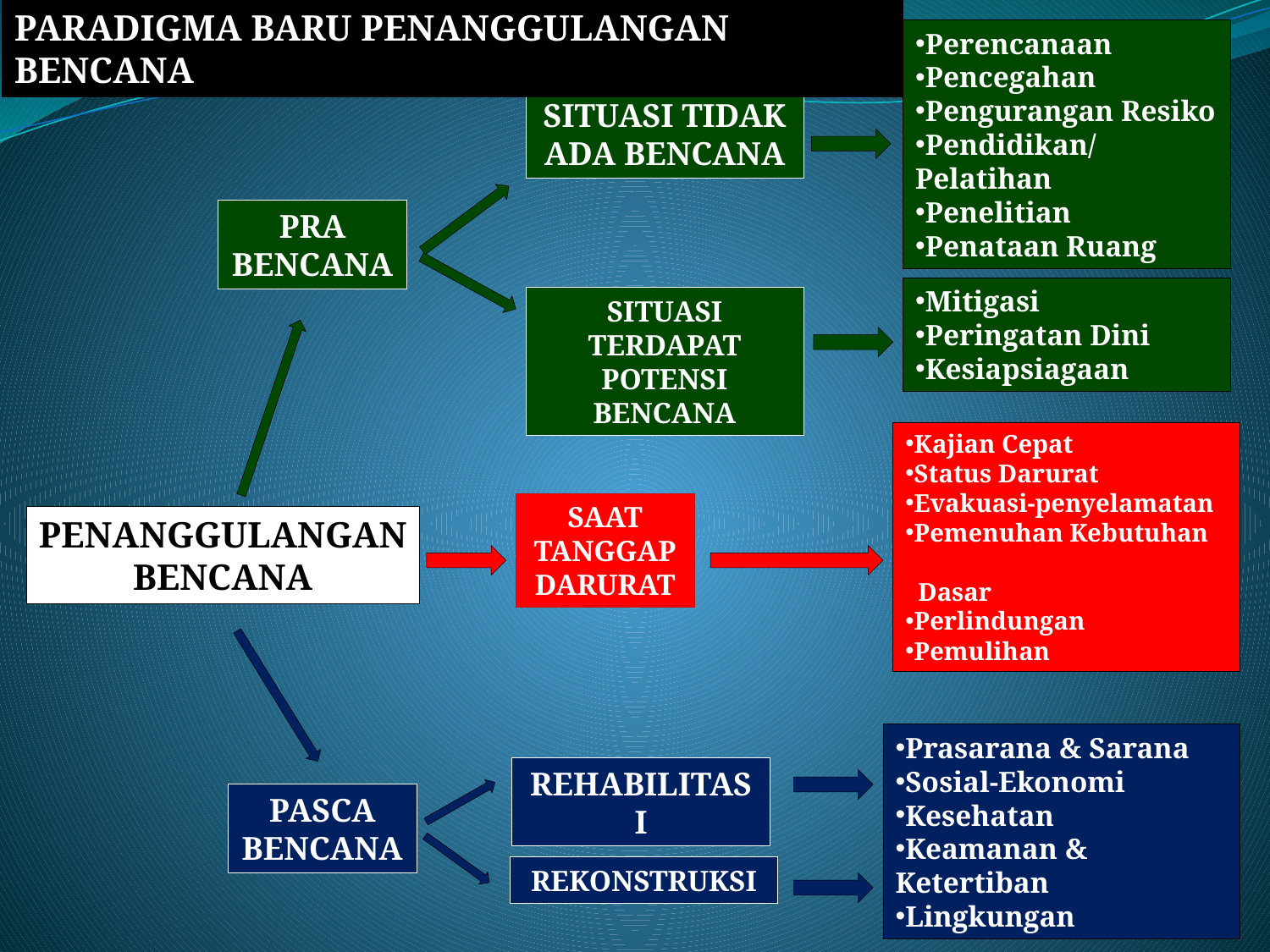

PARADIGMA BARU PENANGGULANGAN BENCANA
Perencanaan
Pencegahan
Pengurangan Resiko
Pendidikan/Pelatihan
Penelitian
Penataan Ruang
SITUASI TIDAK ADA BENCANA

PRA
BENCANA

Mitigasi
Peringatan Dini
Kesiapsiagaan
SITUASI TERDAPAT POTENSI BENCANA

Kajian Cepat
Status Darurat
Evakuasi-penyelamatan
Pemenuhan Kebutuhan
  Dasar
Perlindungan
Pemulihan
SAAT
TANGGAP
DARURAT
PENANGGULANGAN
BENCANA

Prasarana & Sarana
Sosial-Ekonomi
Kesehatan
Keamanan & Ketertiban
Lingkungan
REHABILITASI

PASCA BENCANA

REKONSTRUKSI